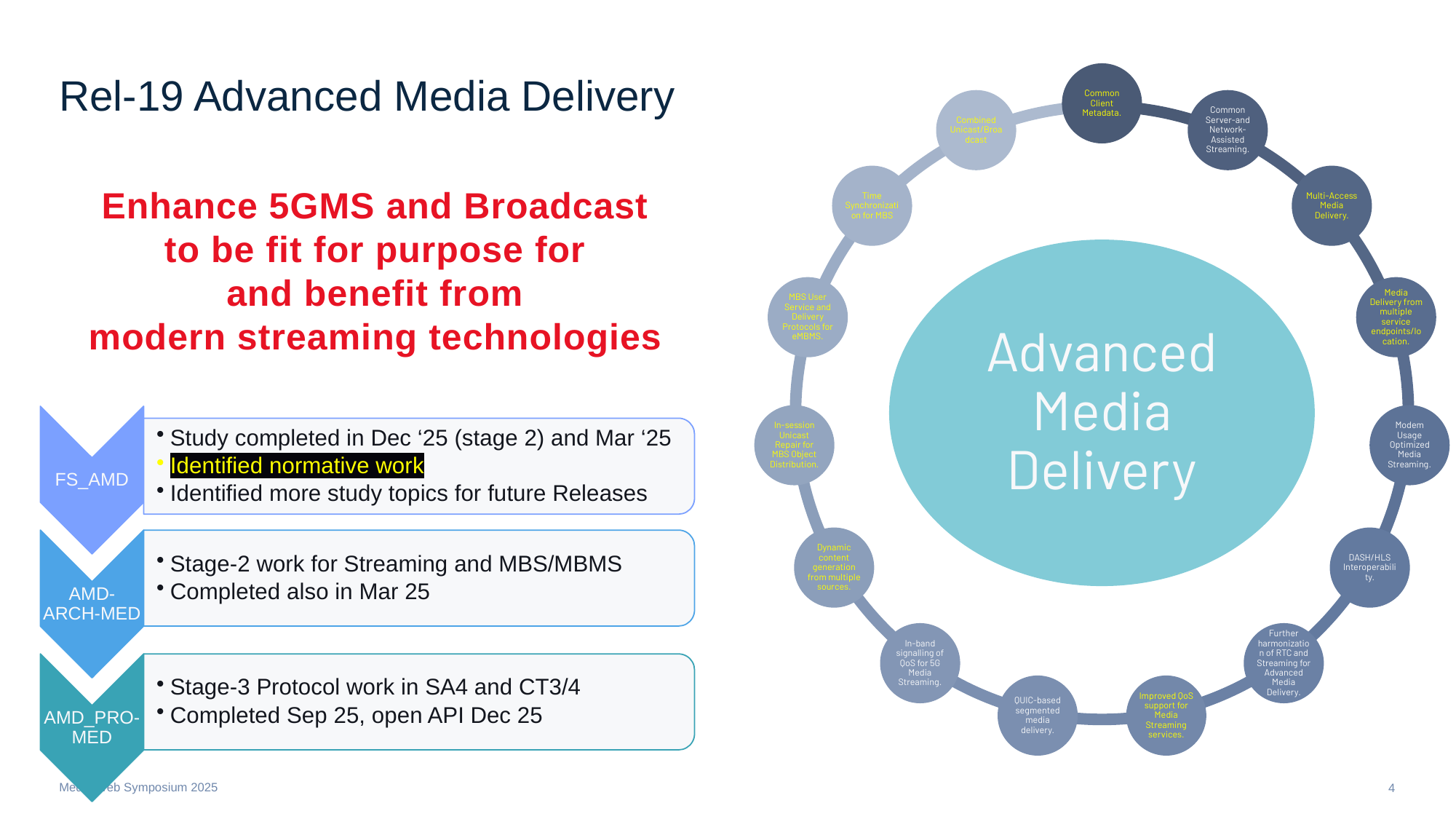

Advanced Media Delivery
Common Client Metadata.
Common Server-and Network-Assisted Streaming.
Multi-Access Media Delivery.
Media Delivery from multiple service endpoints/location.
Modem Usage Optimized Media Streaming.
DASH/HLS Interoperability.
Further harmonization of RTC and Streaming for Advanced Media Delivery.
Improved QoS support for Media Streaming services.
QUIC-based segmented media delivery.
In-band signalling of QoS for 5G Media Streaming.
Dynamic content generation from multiple sources.
In-session Unicast Repair for MBS Object Distribution.
MBS User Service and Delivery Protocols for eMBMS.
Time Synchronization for MBS
Combined Unicast/Broadcast
# Rel-19 Advanced Media Delivery
Enhance 5GMS and Broadcast
to be fit for purpose for
and benefit from
modern streaming technologies
FS_AMD
Study completed in Dec ‘25 (stage 2) and Mar ‘25
Identified normative work
Identified more study topics for future Releases
AMD-ARCH-MED
Stage-2 work for Streaming and MBS/MBMS
Completed also in Mar 25
AMD_PRO-MED
Stage-3 Protocol work in SA4 and CT3/4
Completed Sep 25, open API Dec 25
Media Web Symposium 2025